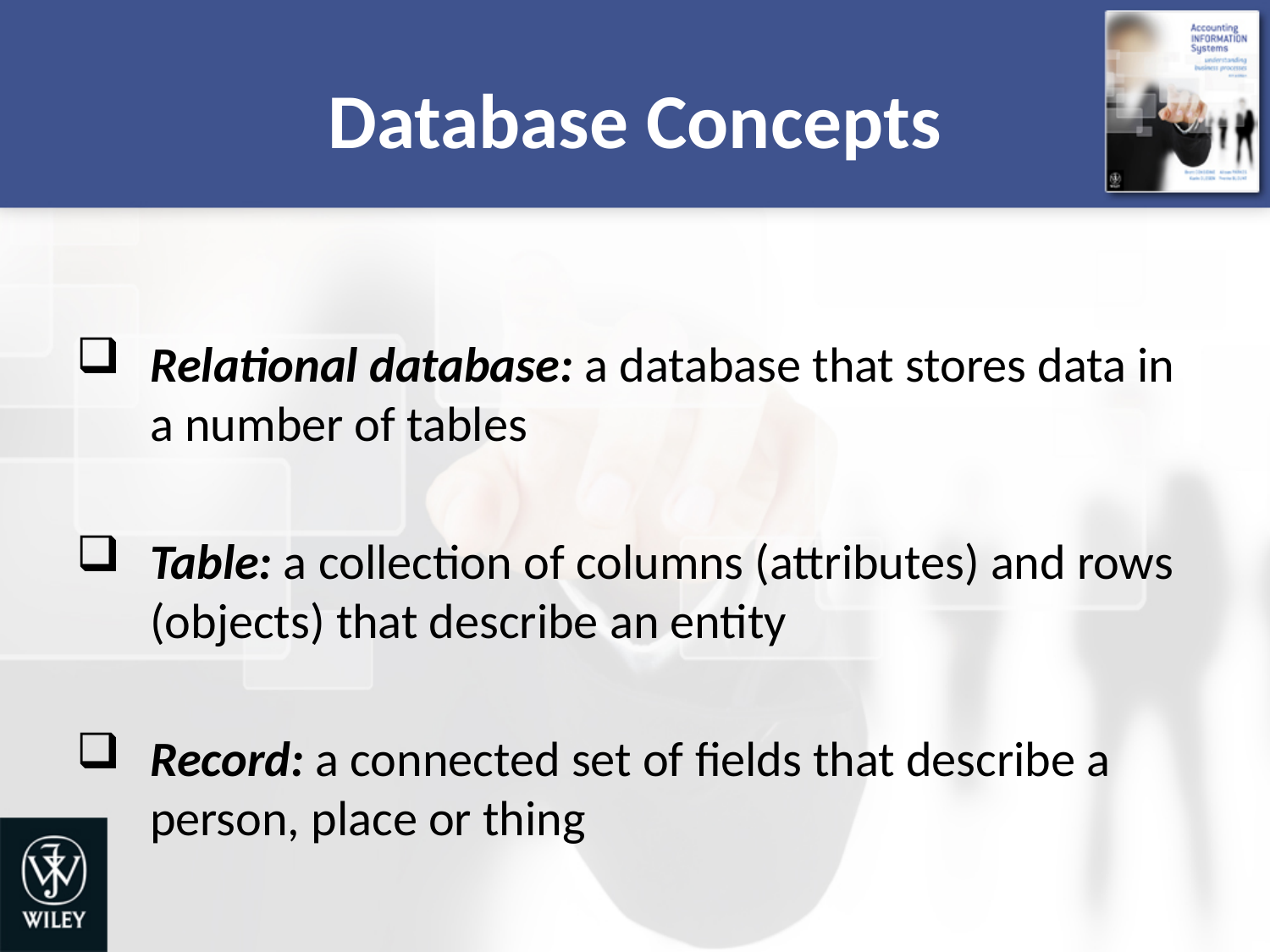

# Database Concepts
Relational database: a database that stores data in a number of tables

Table: a collection of columns (attributes) and rows (objects) that describe an entity

Record: a connected set of fields that describe a person, place or thing